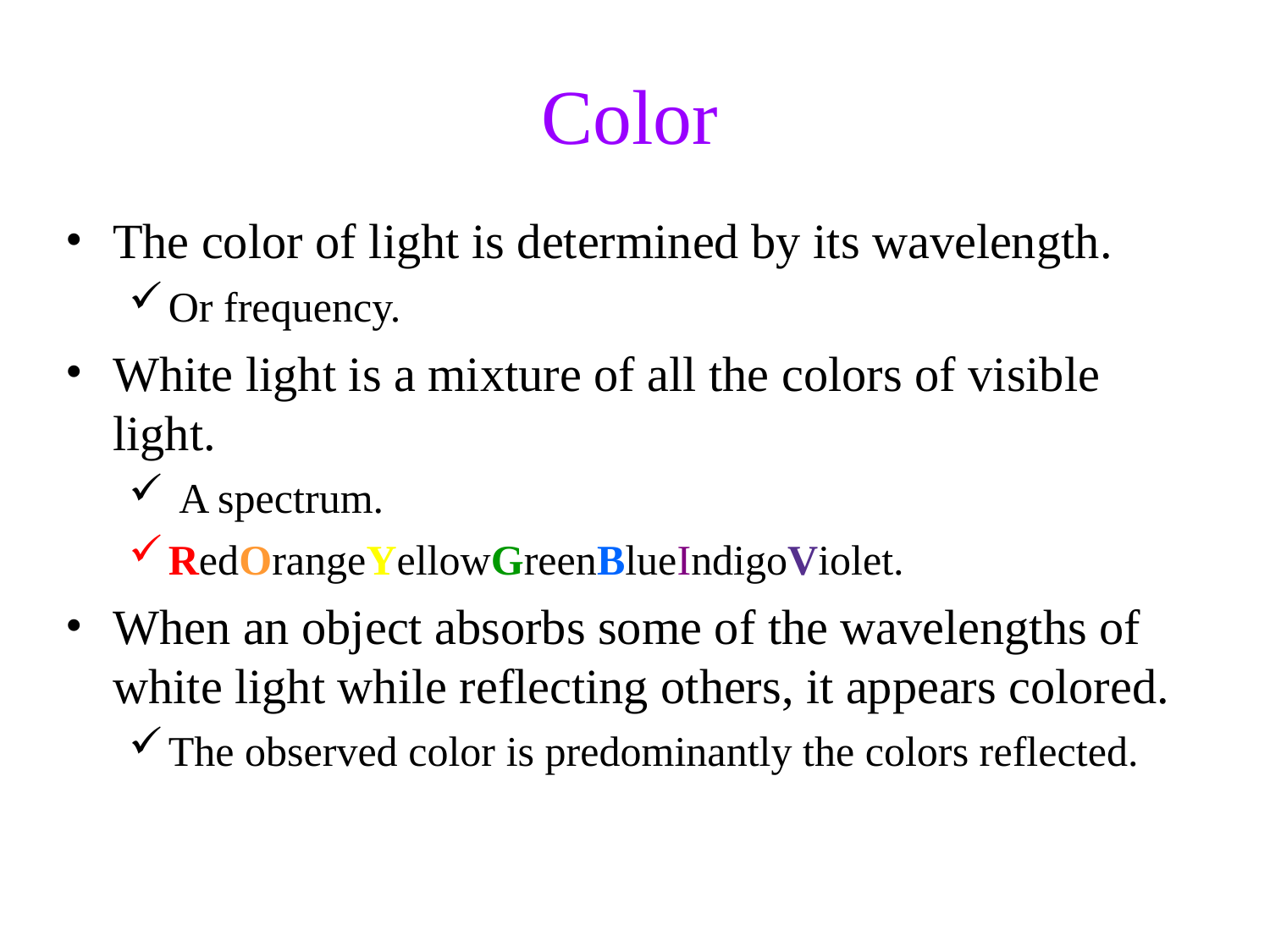

Color
The color of light is determined by its wavelength.
Or frequency.
White light is a mixture of all the colors of visible light.
 A spectrum.
RedOrangeYellowGreenBlueIndigoViolet.
When an object absorbs some of the wavelengths of white light while reflecting others, it appears colored.
The observed color is predominantly the colors reflected.